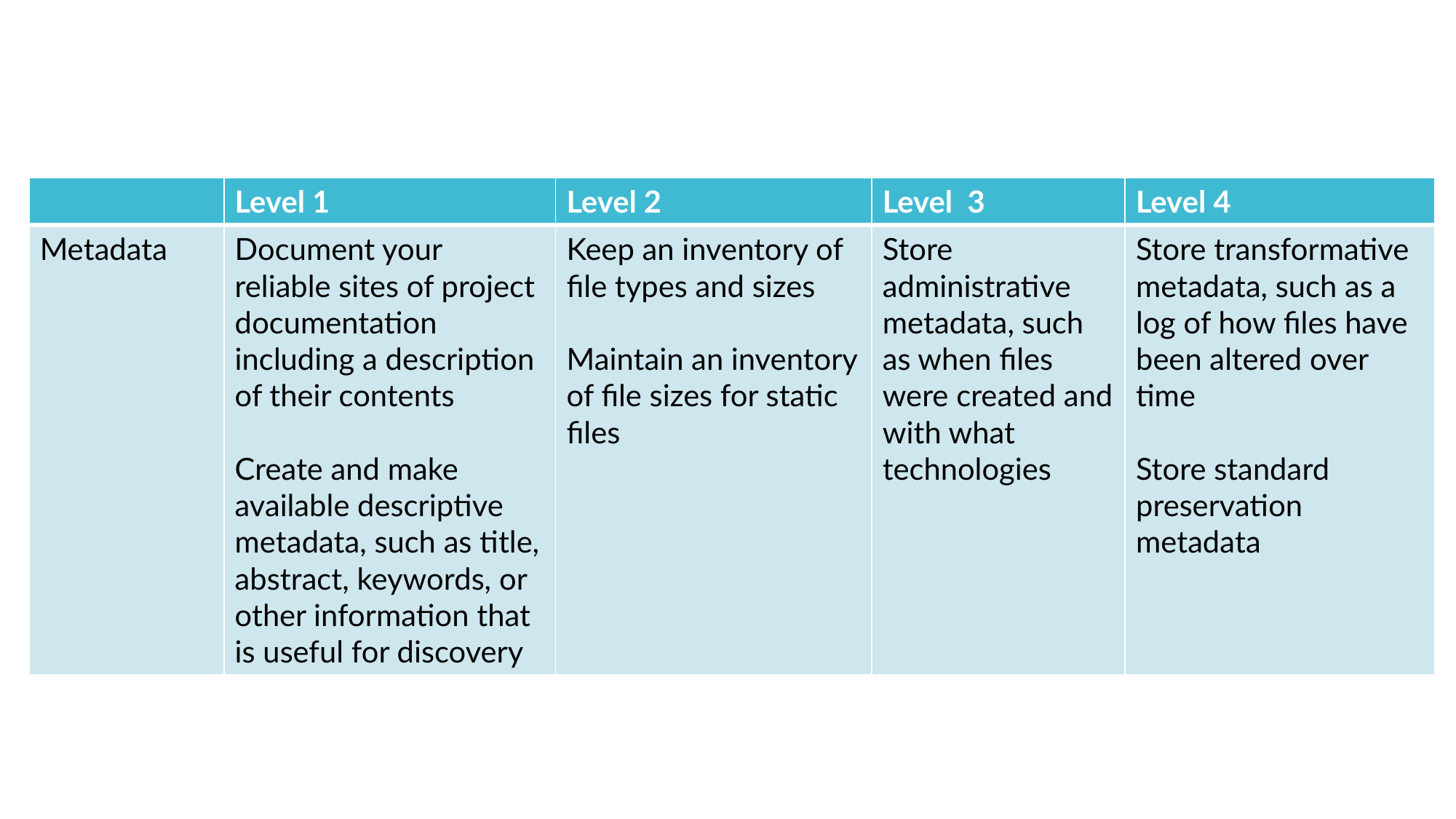

|  | Level 1 | Level 2 | Level  3 | Level 4 |
| --- | --- | --- | --- | --- |
| Metadata | Document your reliable sites of project documentation including a description of their contents Create and make available descriptive metadata, such as title, abstract, keywords, or other information that is useful for discovery | Keep an inventory of file types and sizes Maintain an inventory of file sizes for static files | Store administrative metadata, such as when files were created and with what technologies | Store transformative metadata, such as a log of how files have been altered over time Store standard preservation metadata |